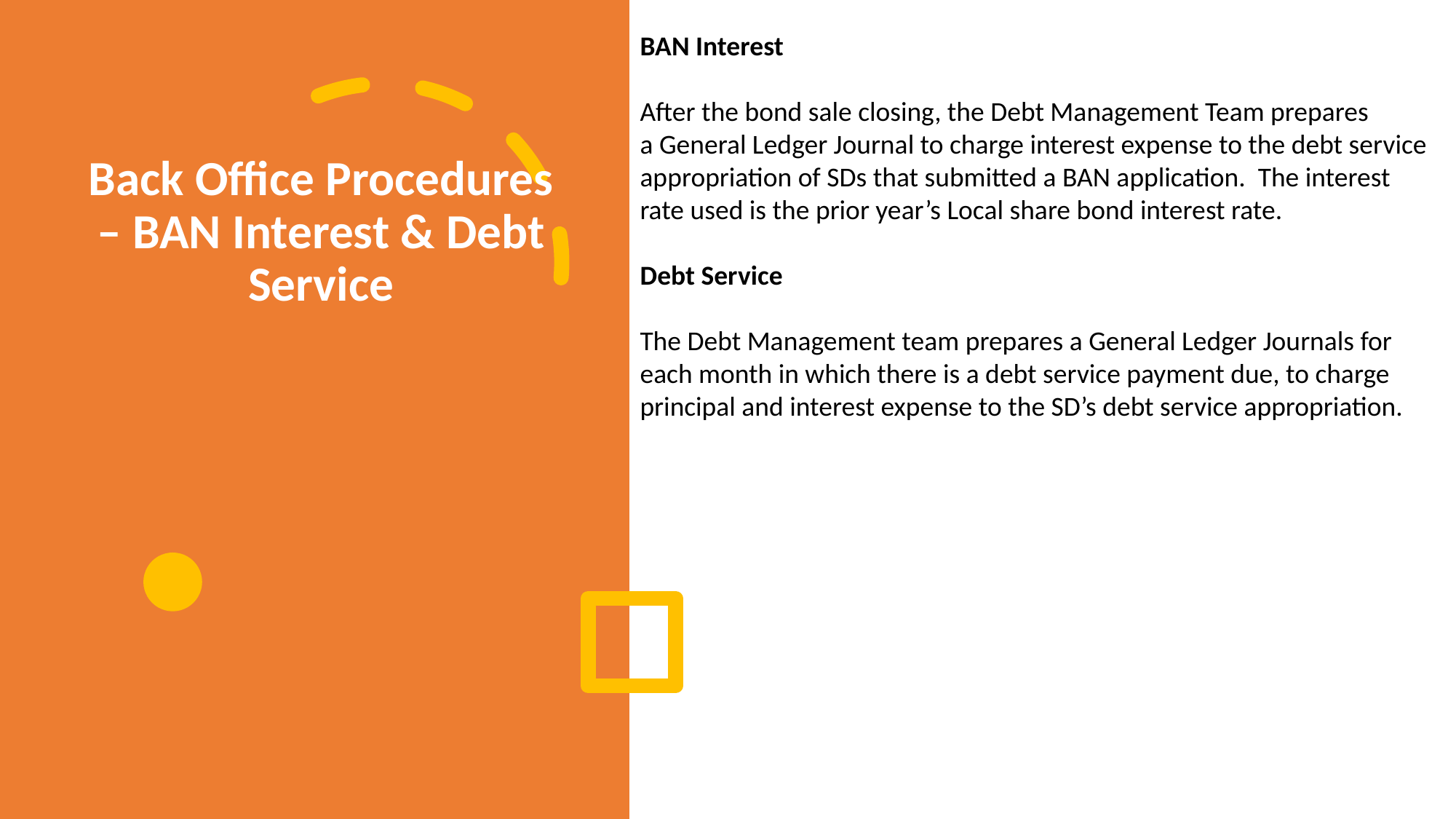

BAN Interest

After the bond sale closing, the Debt Management Team prepares
a General Ledger Journal to charge interest expense to the debt service appropriation of SDs that submitted a BAN application.  The interest rate used is the prior year’s Local share bond interest rate.

Debt Service

The Debt Management team prepares a General Ledger Journals for each month in which there is a debt service payment due, to charge principal and interest expense to the SD’s debt service appropriation.

# Back Office Procedures – BAN Interest & Debt Service